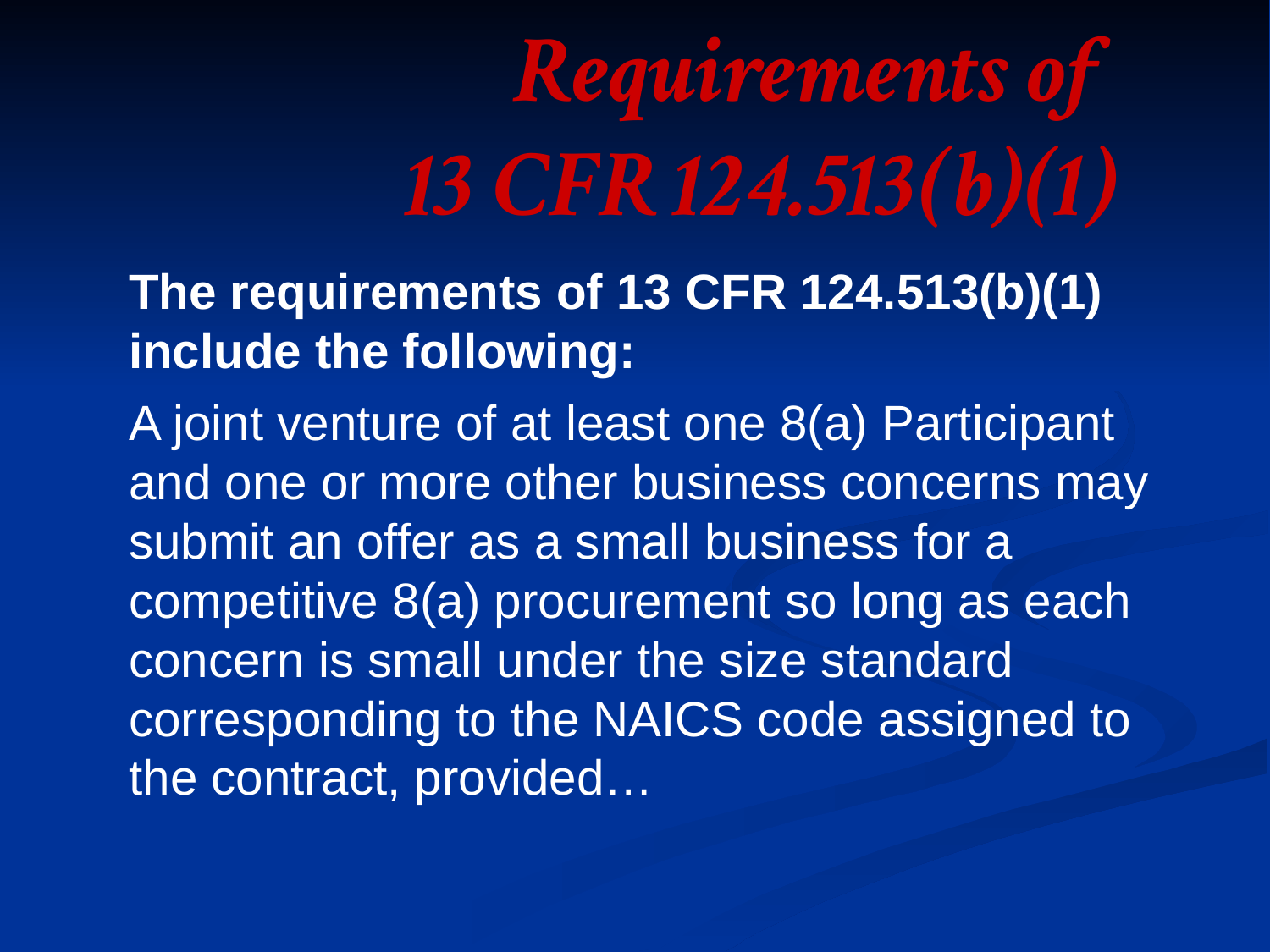

Requirements of
13 CFR 124.513(b)(1)
The requirements of 13 CFR 124.513(b)(1)    include the following:
A joint venture of at least one 8(a) Participant and one or more other business concerns may submit an offer as a small business for a competitive 8(a) procurement so long as each concern is small under the size standard corresponding to the NAICS code assigned to the contract, provided…